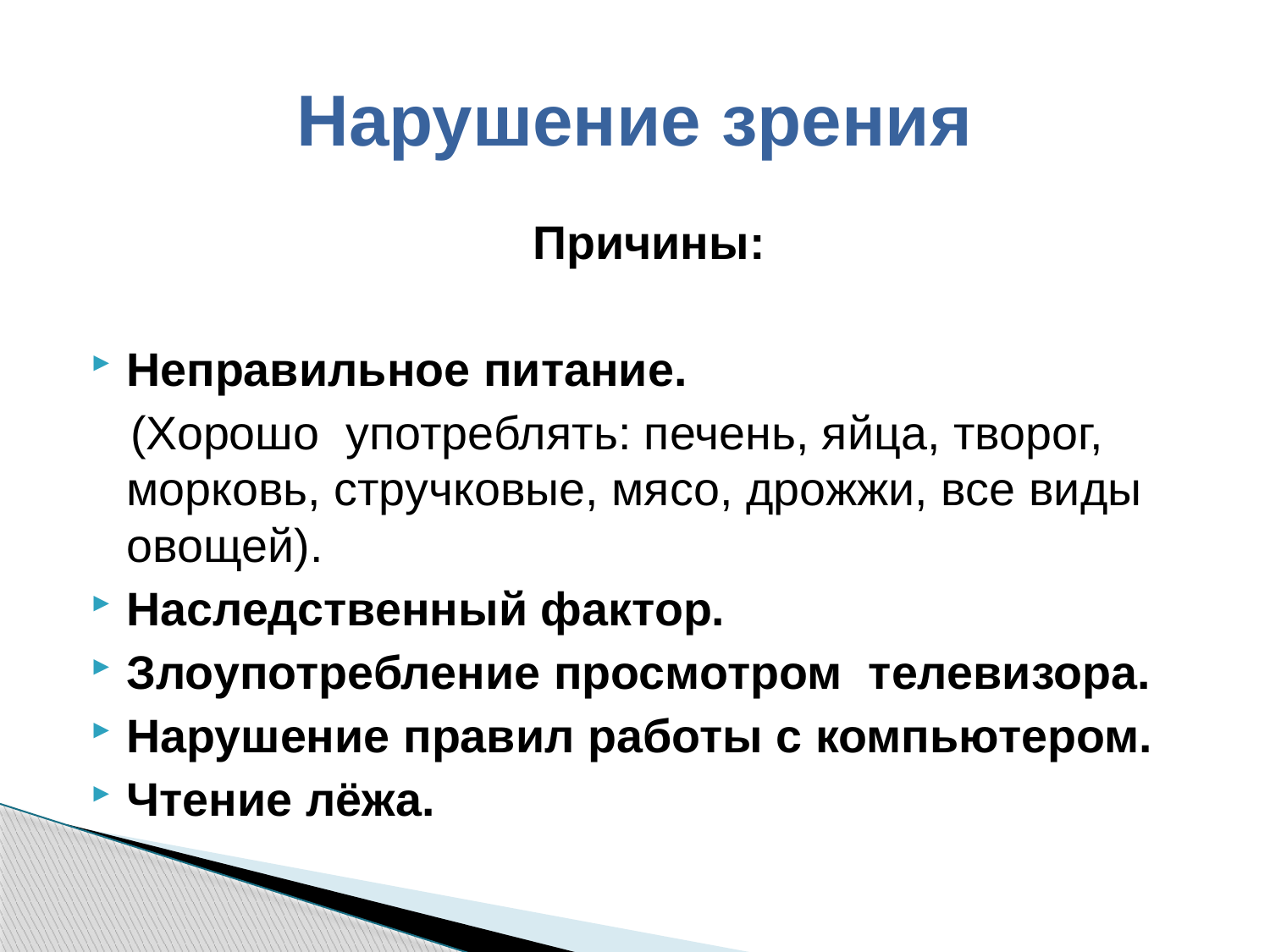

# Нарушение зрения
 Причины:

Неправильное питание.
   (Хорошо  употреблять: печень, яйца, творог, морковь, стручковые, мясо, дрожжи, все виды овощей).
Наследственный фактор.
Злоупотребление просмотром  телевизора.
Нарушение правил работы с компьютером.
Чтение лёжа.